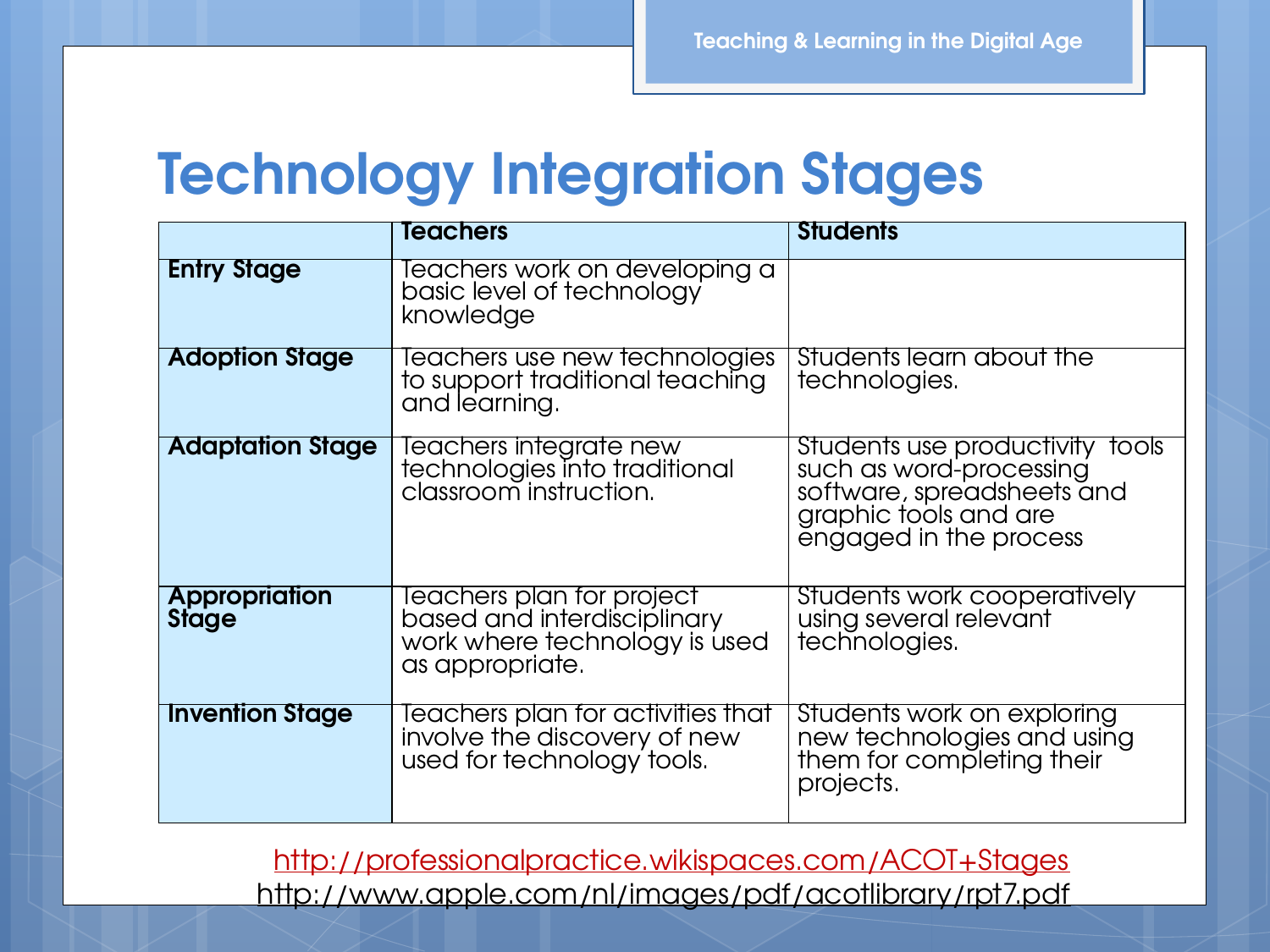

Teaching & Learning in the Digital Age
# Technology Integration Stages
|  | Teachers | Students |
| --- | --- | --- |
| Entry Stage | Teachers work on developing a basic level of technology knowledge |  |
| Adoption Stage | Teachers use new technologies to support traditional teaching and learning. | Students learn about the technologies. |
| Adaptation Stage | Teachers integrate new technologies into traditional classroom instruction. | Students use productivity tools such as word-processing software, spreadsheets and graphic tools and are engaged in the process |
| Appropriation Stage | Teachers plan for project based and interdisciplinary work where technology is used as appropriate. | Students work cooperatively using several relevant technologies. |
| Invention Stage | Teachers plan for activities that involve the discovery of new used for technology tools. | Students work on exploring new technologies and using them for completing their projects. |
http://professionalpractice.wikispaces.com/ACOT+Stages
http://www.apple.com/nl/images/pdf/acotlibrary/rpt7.pdf